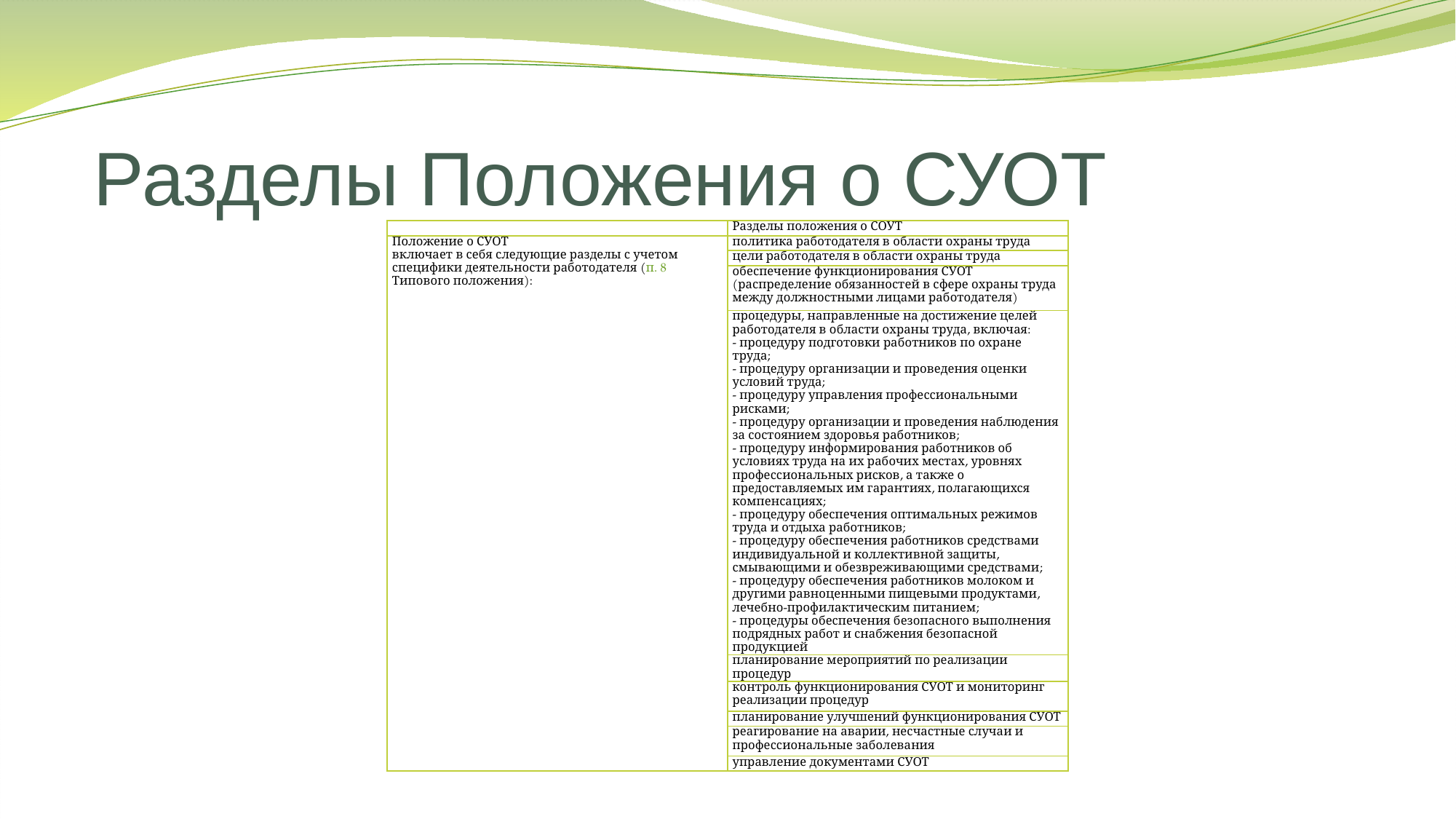

# Разделы Положения о СУОТ
|  | Разделы положения о СОУТ |
| --- | --- |
| Положение о СУОТ включает в себя следующие разделы с учетом специфики деятельности работодателя (п. 8 Типового положения): | политика работодателя в области охраны труда |
|  | цели работодателя в области охраны труда |
|  | обеспечение функционирования СУОТ (распределение обязанностей в сфере охраны труда между должностными лицами работодателя) |
|  | процедуры, направленные на достижение целей работодателя в области охраны труда, включая: - процедуру подготовки работников по охране труда; - процедуру организации и проведения оценки условий труда; - процедуру управления профессиональными рисками; - процедуру организации и проведения наблюдения за состоянием здоровья работников; - процедуру информирования работников об условиях труда на их рабочих местах, уровнях профессиональных рисков, а также о предоставляемых им гарантиях, полагающихся компенсациях; - процедуру обеспечения оптимальных режимов труда и отдыха работников; - процедуру обеспечения работников средствами индивидуальной и коллективной защиты, смывающими и обезвреживающими средствами; - процедуру обеспечения работников молоком и другими равноценными пищевыми продуктами, лечебно-профилактическим питанием; - процедуры обеспечения безопасного выполнения подрядных работ и снабжения безопасной продукцией |
|  | планирование мероприятий по реализации процедур |
|  | контроль функционирования СУОТ и мониторинг реализации процедур |
|  | планирование улучшений функционирования СУОТ |
|  | реагирование на аварии, несчастные случаи и профессиональные заболевания |
|  | управление документами СУОТ |